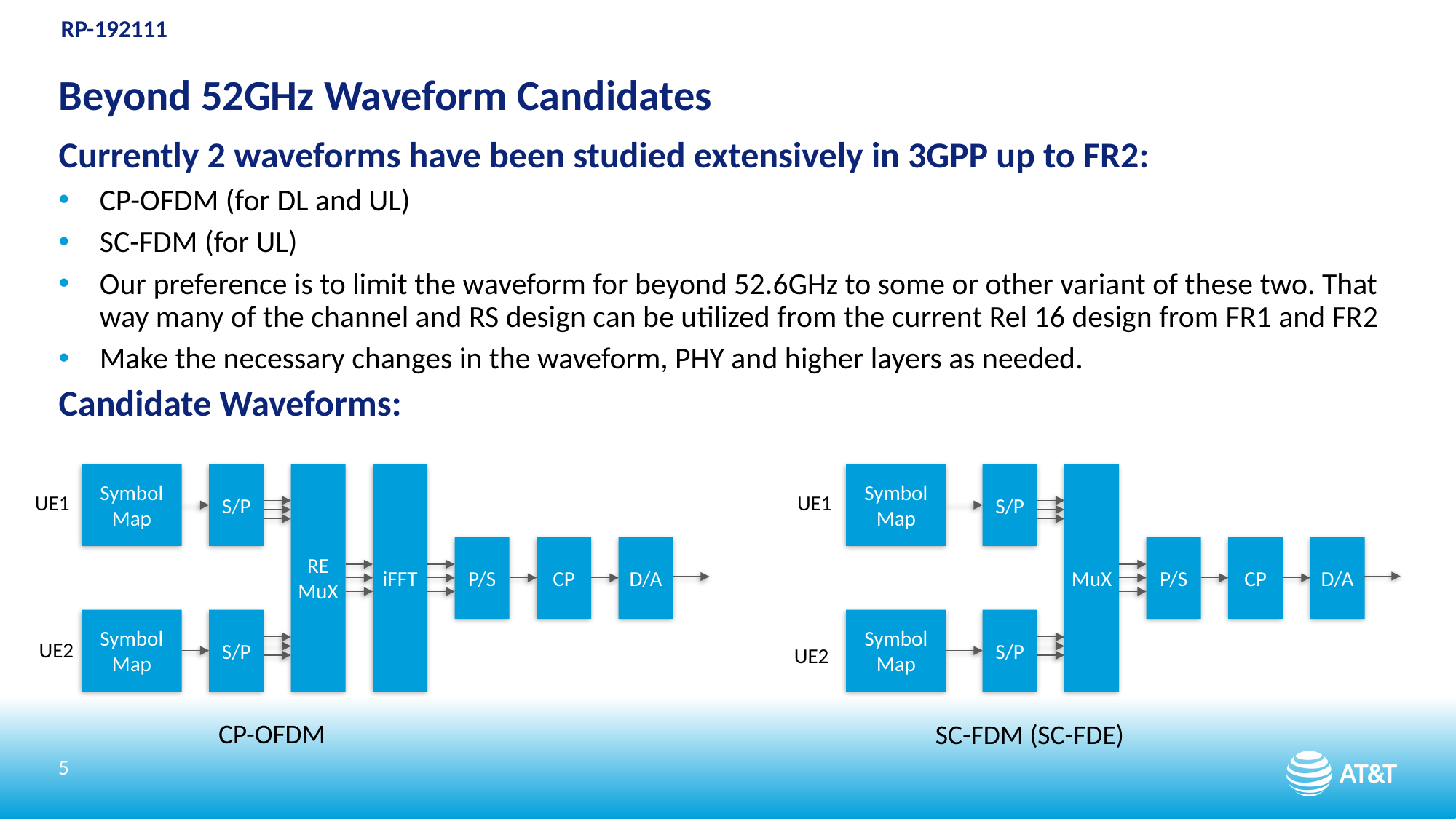

# Beyond 52GHz Waveform Candidates
Currently 2 waveforms have been studied extensively in 3GPP up to FR2:
CP-OFDM (for DL and UL)
SC-FDM (for UL)
Our preference is to limit the waveform for beyond 52.6GHz to some or other variant of these two. That way many of the channel and RS design can be utilized from the current Rel 16 design from FR1 and FR2
Make the necessary changes in the waveform, PHY and higher layers as needed.
Candidate Waveforms:
Symbol Map
S/P
RE MuX
iFFT
UE1
P/S
CP
D/A
Symbol Map
S/P
UE2
CP-OFDM
Symbol Map
S/P
MuX
UE1
P/S
CP
D/A
Symbol Map
S/P
UE2
SC-FDM (SC-FDE)
5